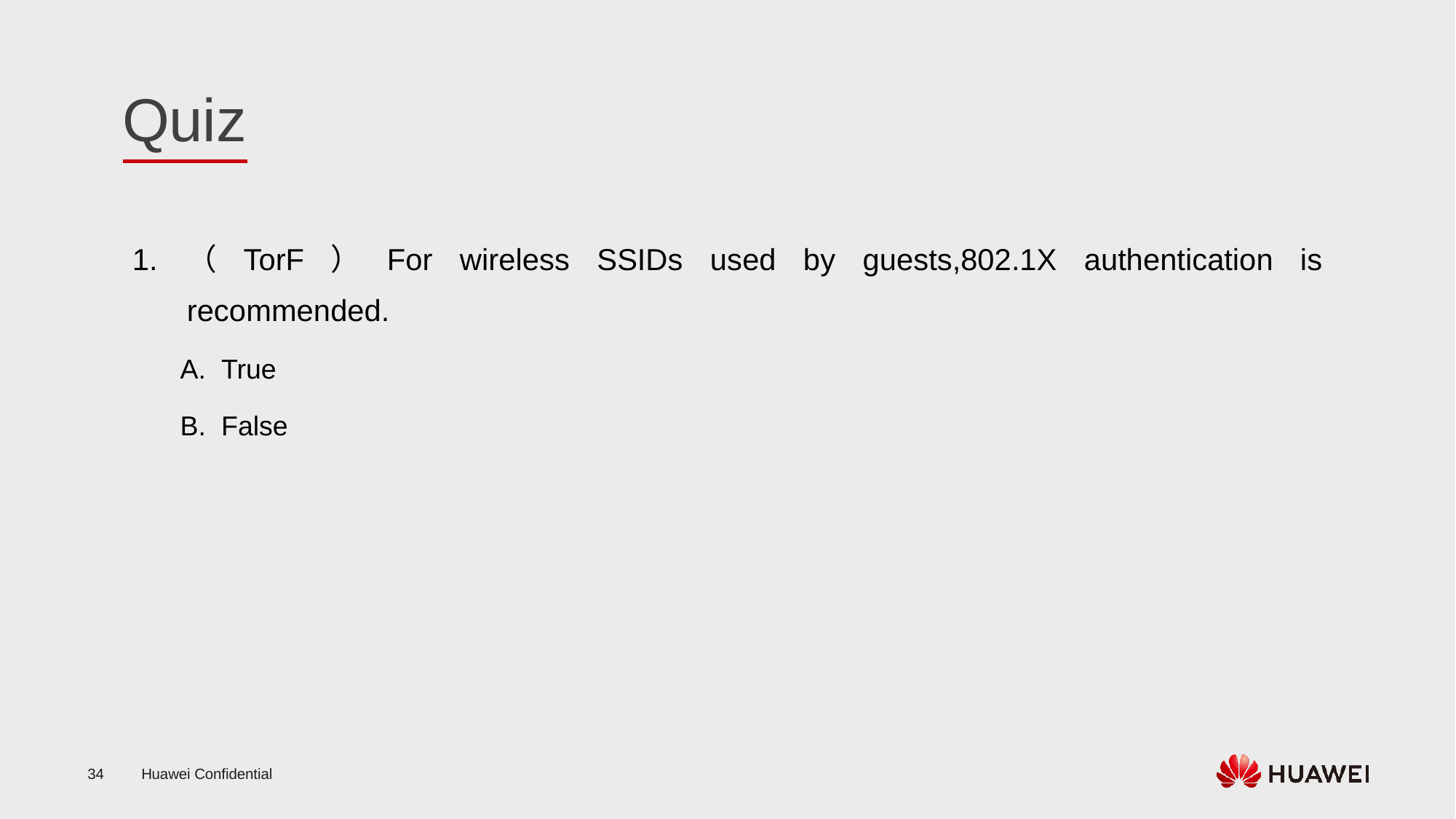

（TorF）For wireless SSIDs used by guests,802.1X authentication is recommended.
True
False